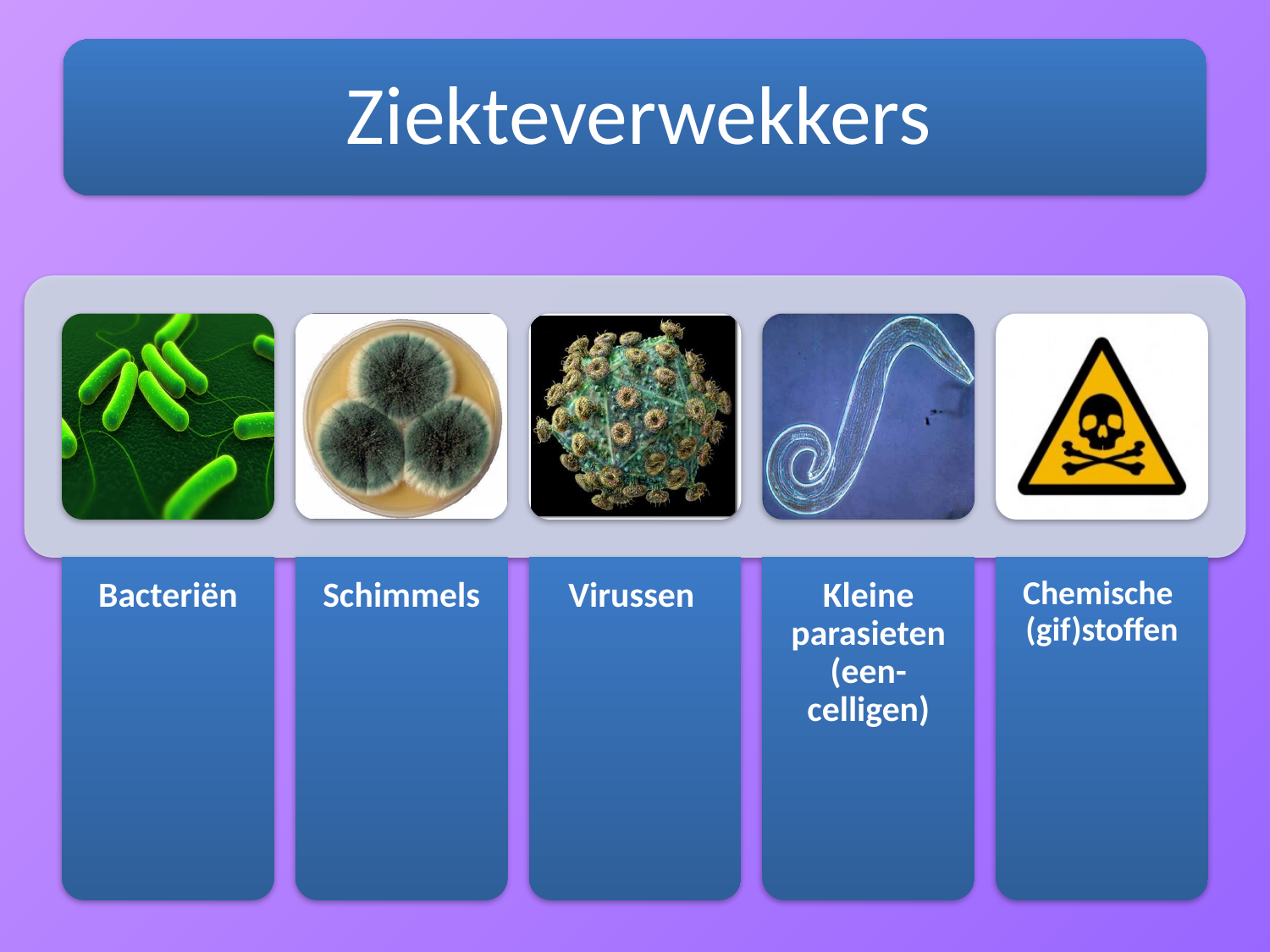

Ziekteverwekkers
Bacteriën
Schimmels
Virussen
Kleine parasieten (een-celligen)
Chemische  (gif)stoffen